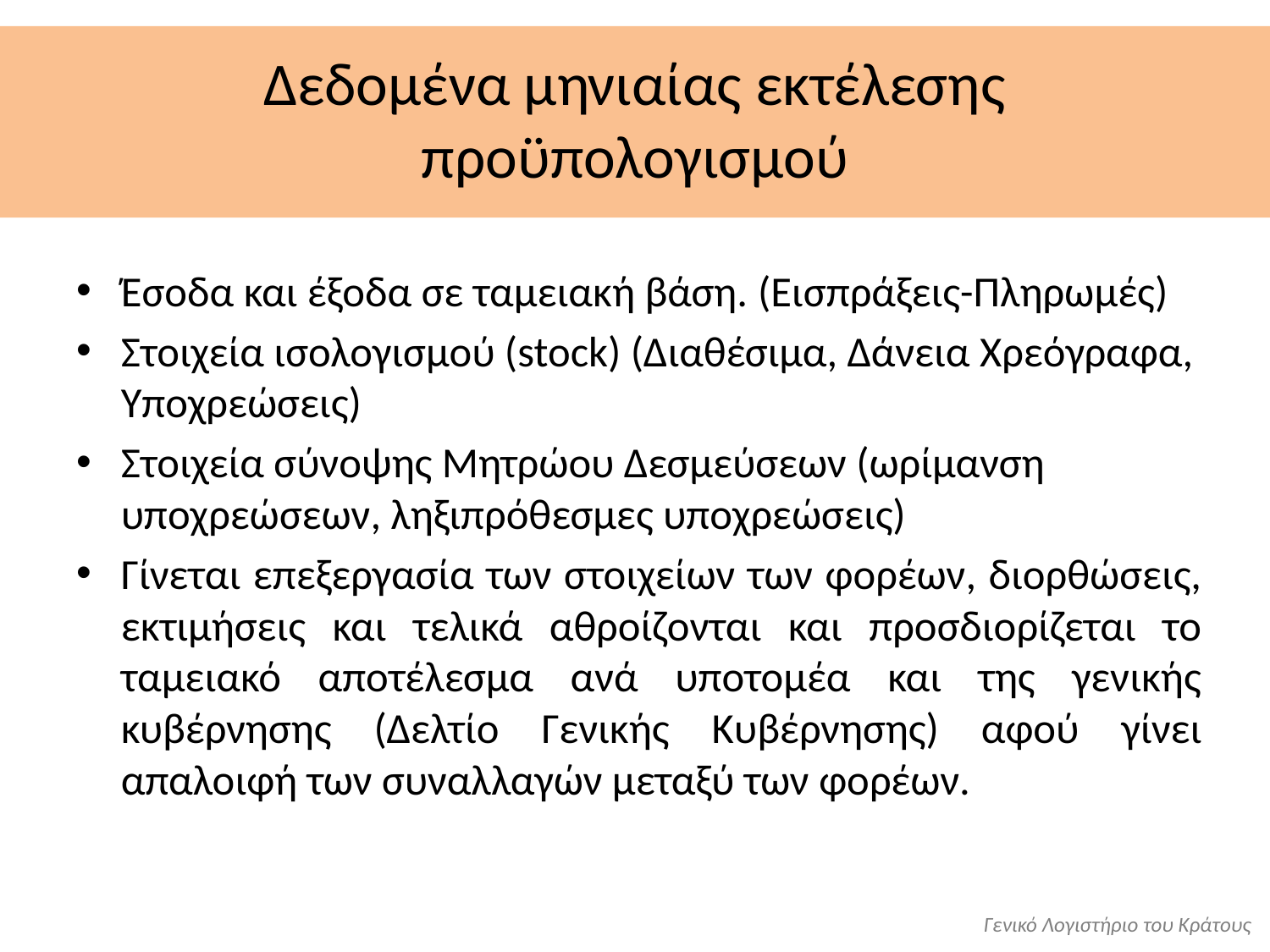

# Δεδομένα μηνιαίας εκτέλεσης προϋπολογισμού
Έσοδα και έξοδα σε ταμειακή βάση. (Εισπράξεις-Πληρωμές)
Στοιχεία ισολογισμού (stock) (Διαθέσιμα, Δάνεια Χρεόγραφα, Υποχρεώσεις)
Στοιχεία σύνοψης Μητρώου Δεσμεύσεων (ωρίμανση υποχρεώσεων, ληξιπρόθεσμες υποχρεώσεις)
Γίνεται επεξεργασία των στοιχείων των φορέων, διορθώσεις, εκτιμήσεις και τελικά αθροίζονται και προσδιορίζεται το ταμειακό αποτέλεσμα ανά υποτομέα και της γενικής κυβέρνησης (Δελτίο Γενικής Κυβέρνησης) αφού γίνει απαλοιφή των συναλλαγών μεταξύ των φορέων.
Γενικό Λογιστήριο του Κράτους